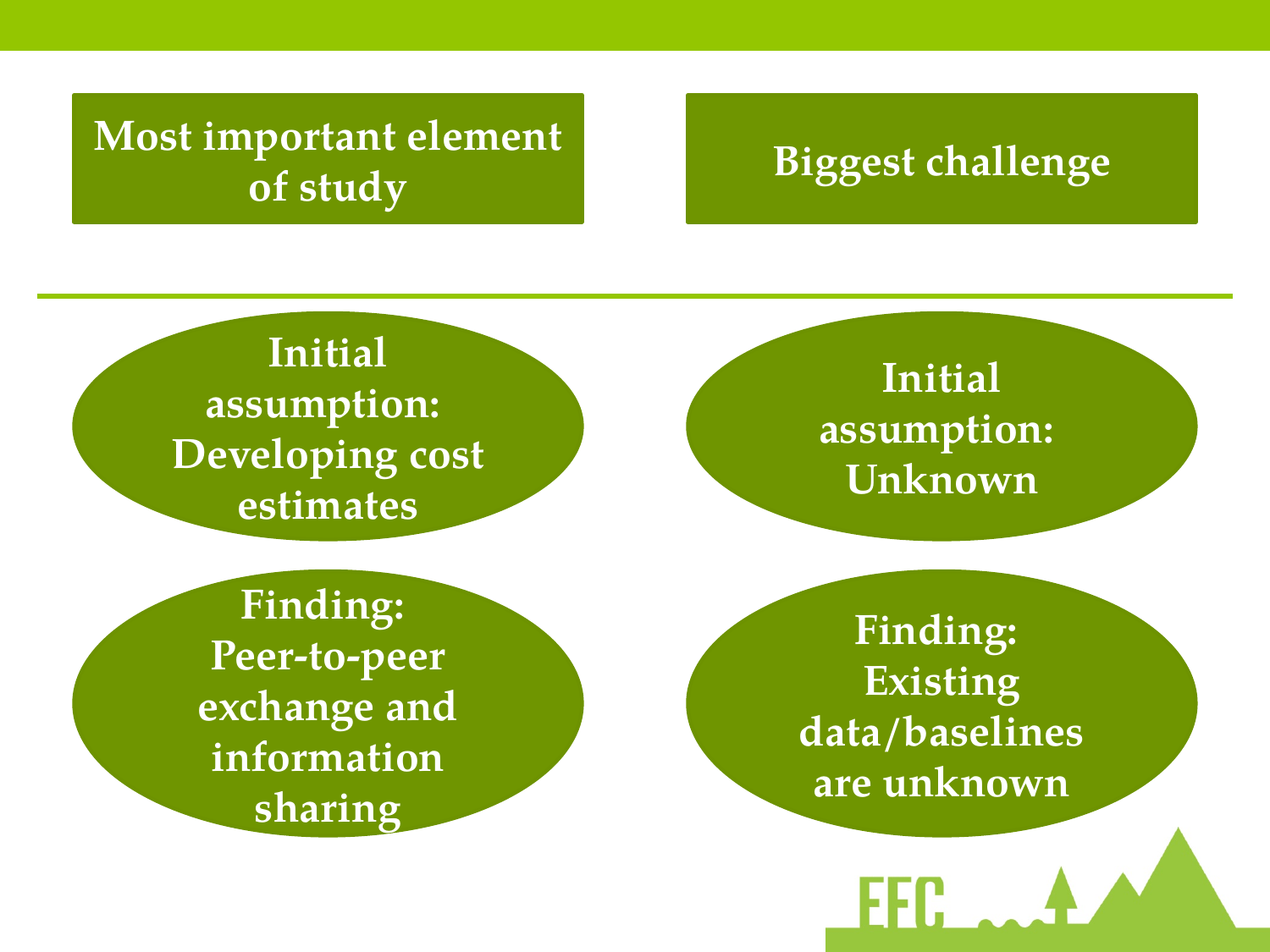

Most important element of study
Biggest challenge
Initial assumption:
Developing cost estimates
Initial assumption:
Unknown
Finding:
Peer-to-peer exchange and information sharing
Finding:
Existing data/baselines are unknown